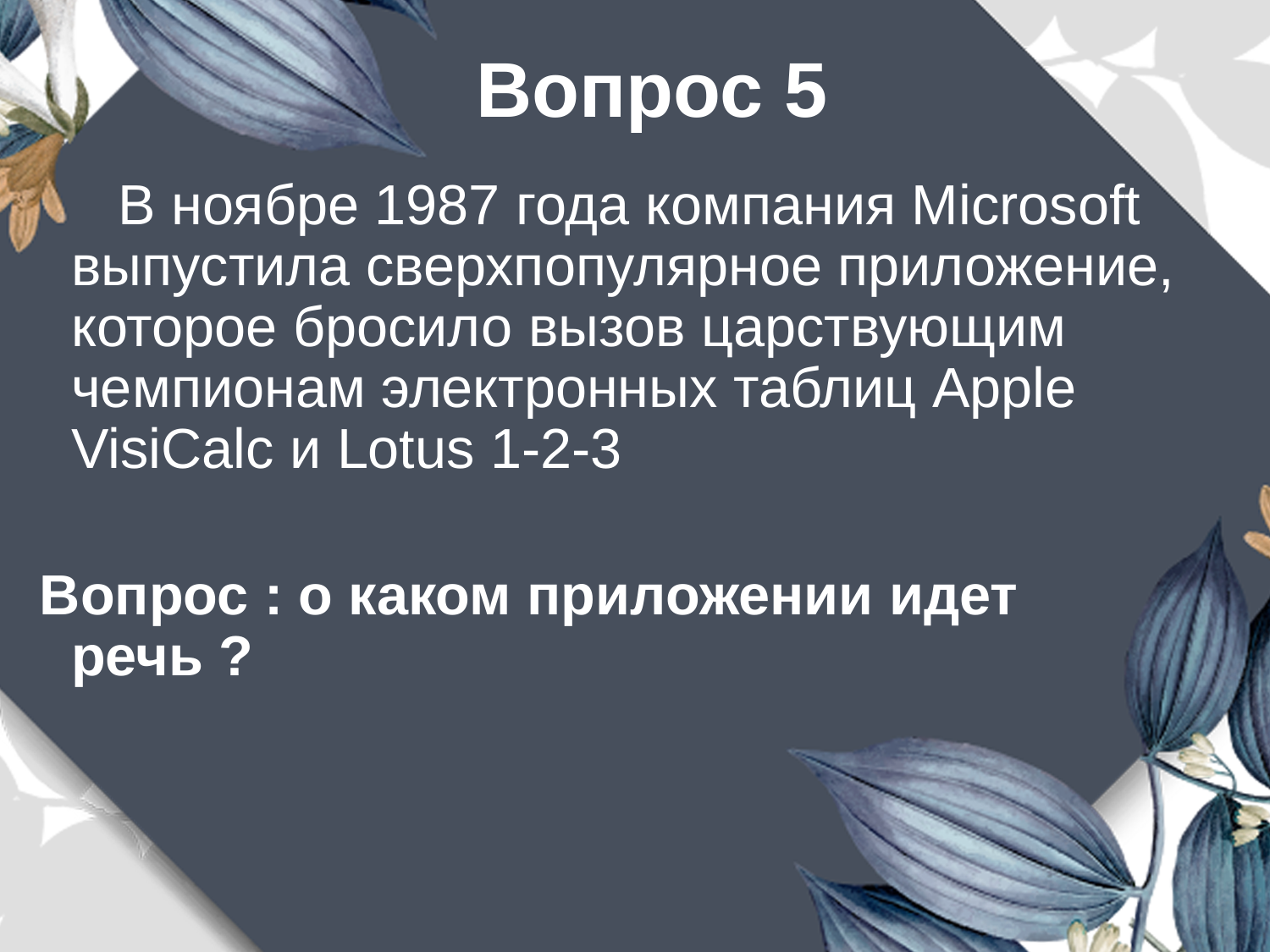

# Вопрос 5
     В ноябре 1987 года компания Microsoft выпустила сверхпопулярное приложение, которое бросило вызов царствующим чемпионам электронных таблиц Apple VisiCalc и Lotus 1-2-3
Вопрос : о каком приложении идет речь ?